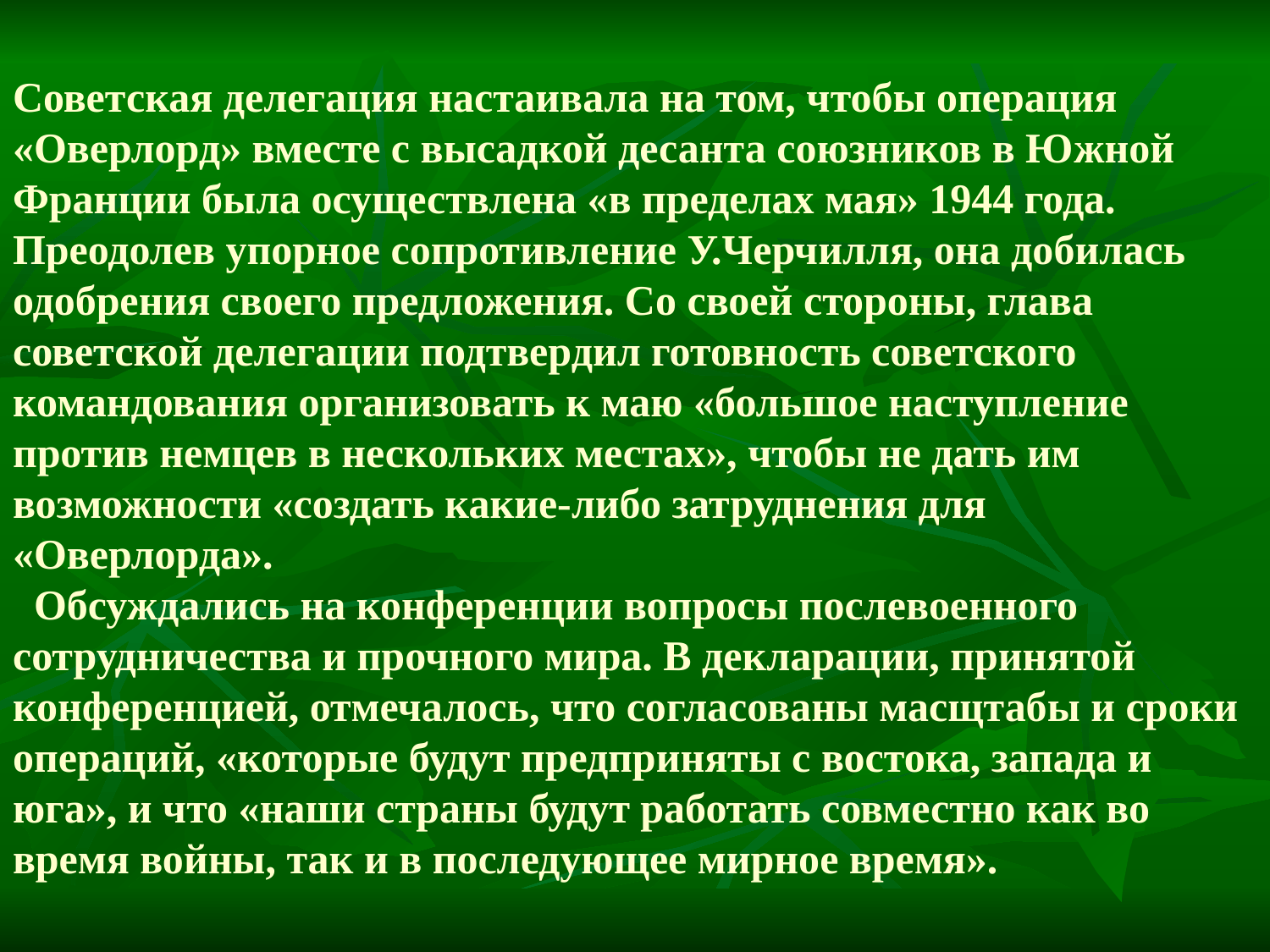

# Советская делегация настаивала на том, чтобы операция «Оверлорд» вместе с высадкой десанта союзников в Южной Франции была осуществлена «в пределах мая» 1944 года. Преодолев упорное сопротивление У.Черчилля, она добилась  одобрения своего предложения. Со своей стороны, глава советской делегации подтвердил готовность советского командования организовать к маю «большое наступление против немцев в нескольких местах», чтобы не дать им возможности «создать какие-либо затруднения для «Оверлорда». Обсуждались на конференции вопросы послевоенного сотрудничества и прочного мира. В декларации, принятой конференцией, отмечалось, что согласованы масщтабы и сроки операций, «которые будут предприняты с востока, запада и юга», и что «наши страны будут работать совместно как во время войны, так и в последующее мирное время».